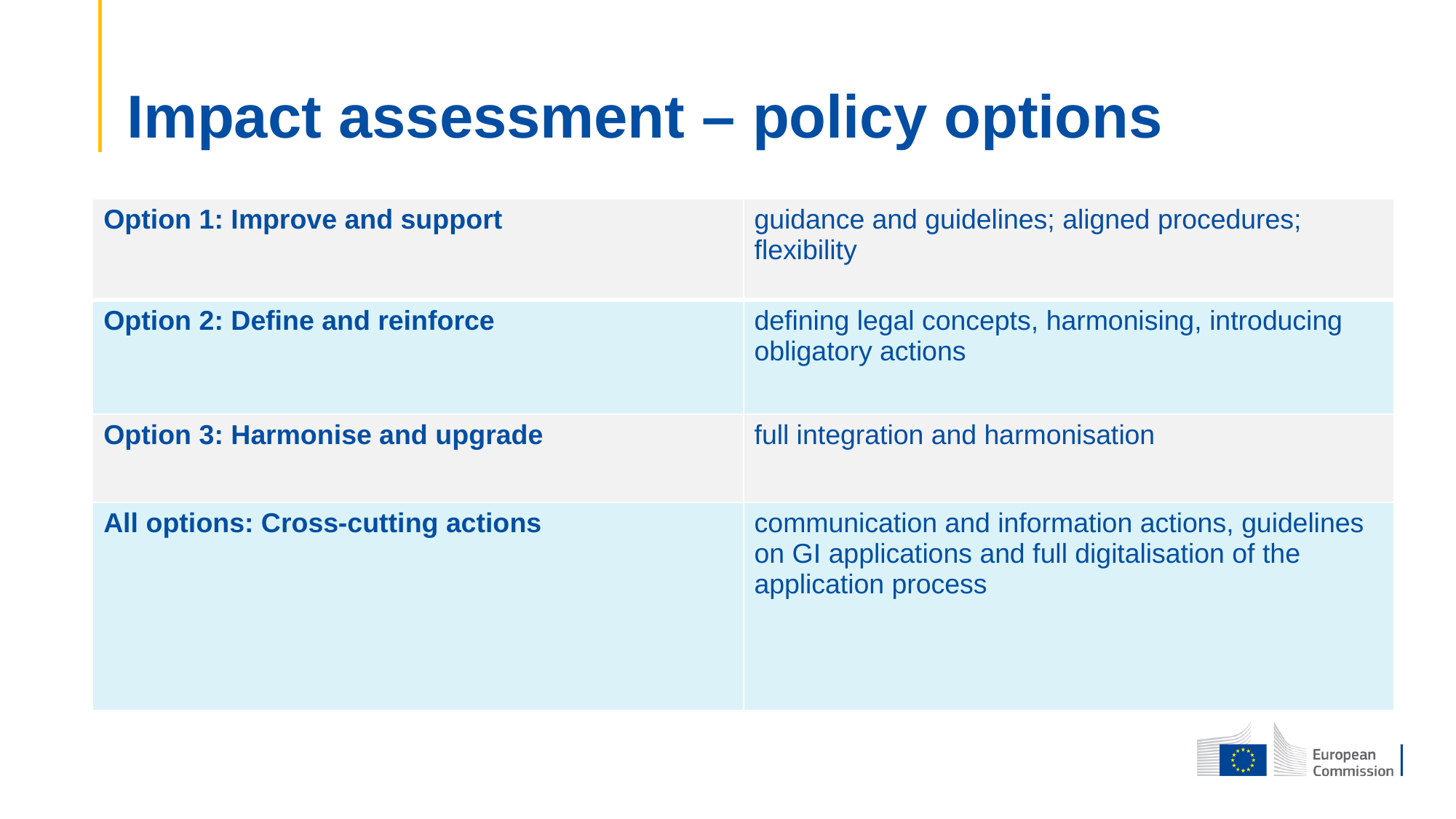

# Impact assessment – policy options

| Option 1: Improve and support | guidance and guidelines; aligned procedures; flexibility |
| --- | --- |
| Option 2: Define and reinforce | defining legal concepts, harmonising, introducing obligatory actions |
| Option 3: Harmonise and upgrade | full integration and harmonisation |
| All options: Cross-cutting actions | communication and information actions, guidelines on GI applications and full digitalisation of the application process |